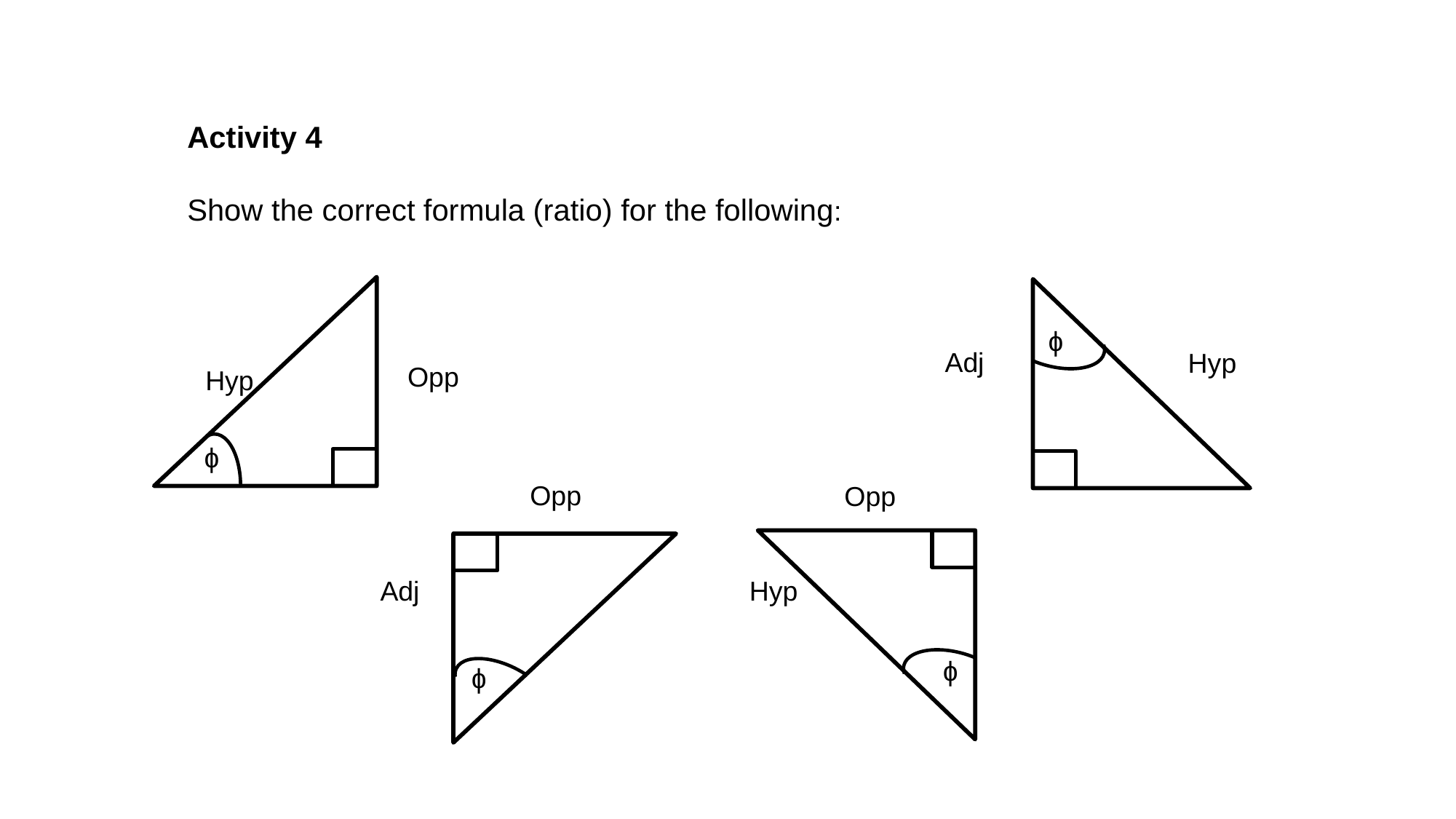

Activity 4

Show the correct formula (ratio) for the following:

ɸ
Adj
Hyp
Opp
Hyp
ɸ
Opp
Opp

Adj
Hyp
ɸ
ɸ